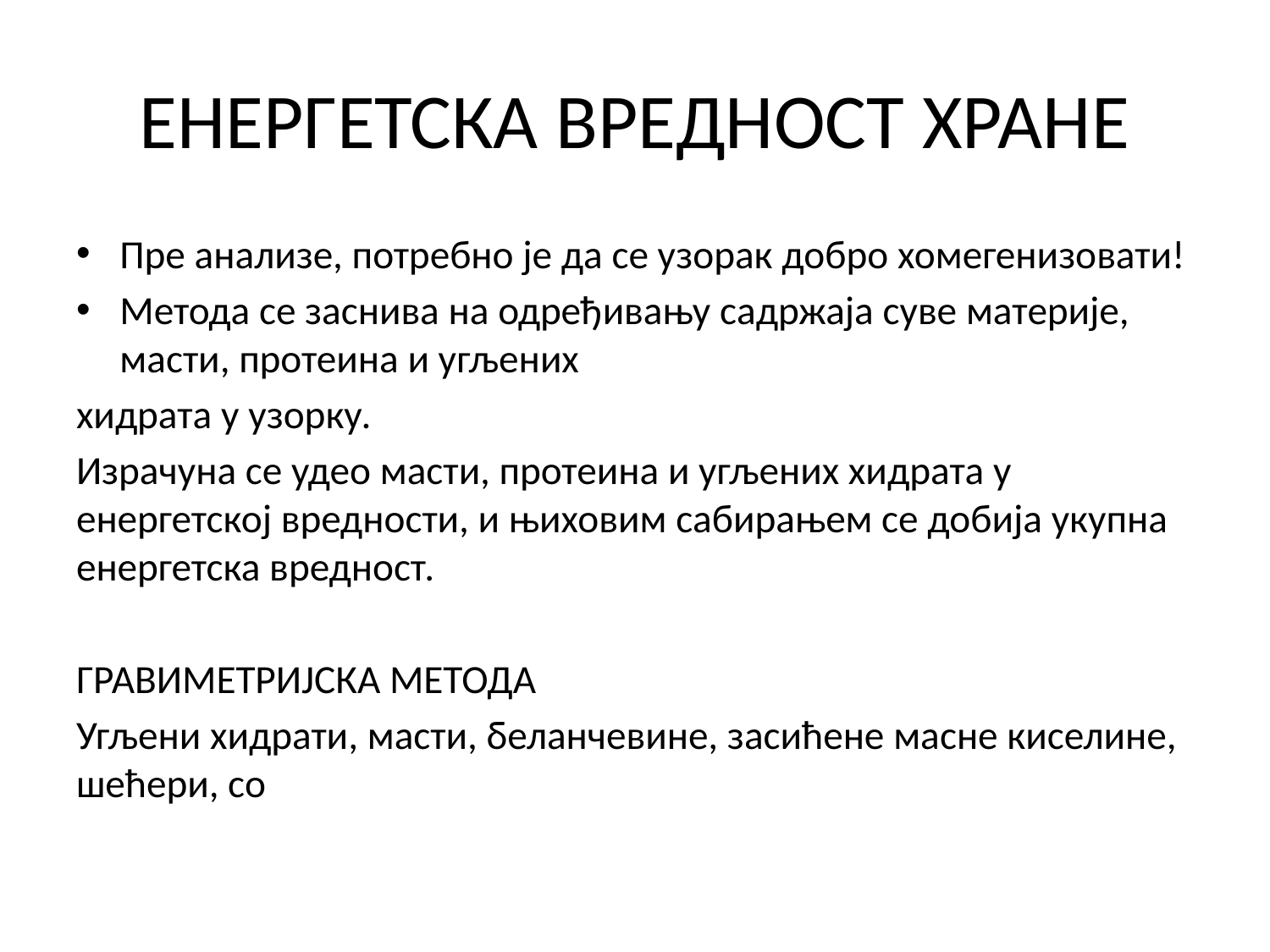

# ЕНЕРГЕТСКА ВРЕДНОСТ ХРАНЕ
Пре анализе, потребно је да се узорак добро хомегенизовати!
Метода се заснива на одређивању садржаја суве материје, масти, протеина и угљених
хидрата у узорку.
Израчуна се удео масти, протеина и угљених хидрата у енергетској вредности, и њиховим сабирањем се добија укупна енергетска вредност.

ГРАВИМЕТРИЈСКА МЕТОДА
Угљени хидрати, масти, беланчевине, засићене масне киселине, шећери, со